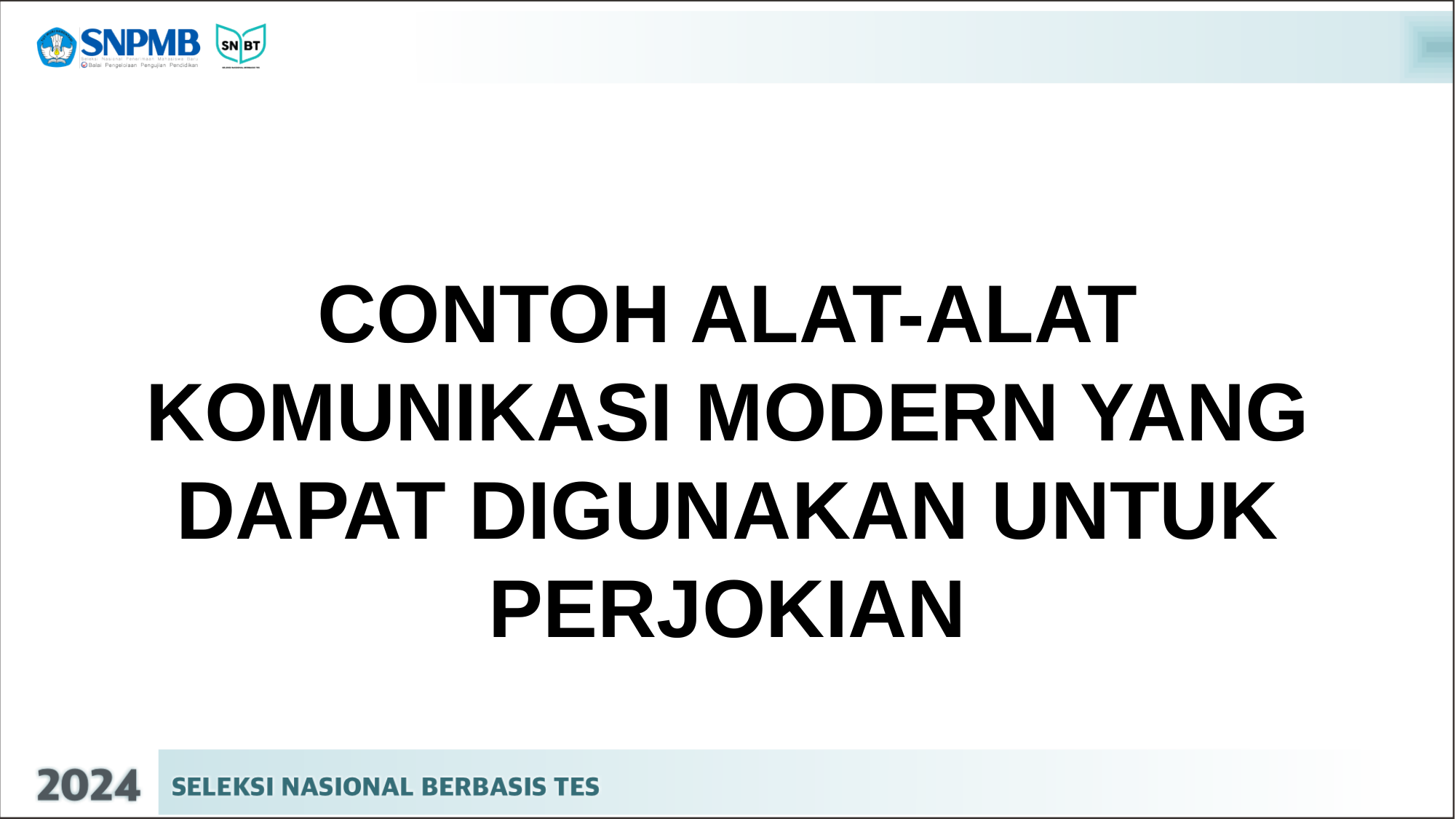

CONTOH ALAT-ALAT KOMUNIKASI MODERN YANG DAPAT DIGUNAKAN UNTUK PERJOKIAN